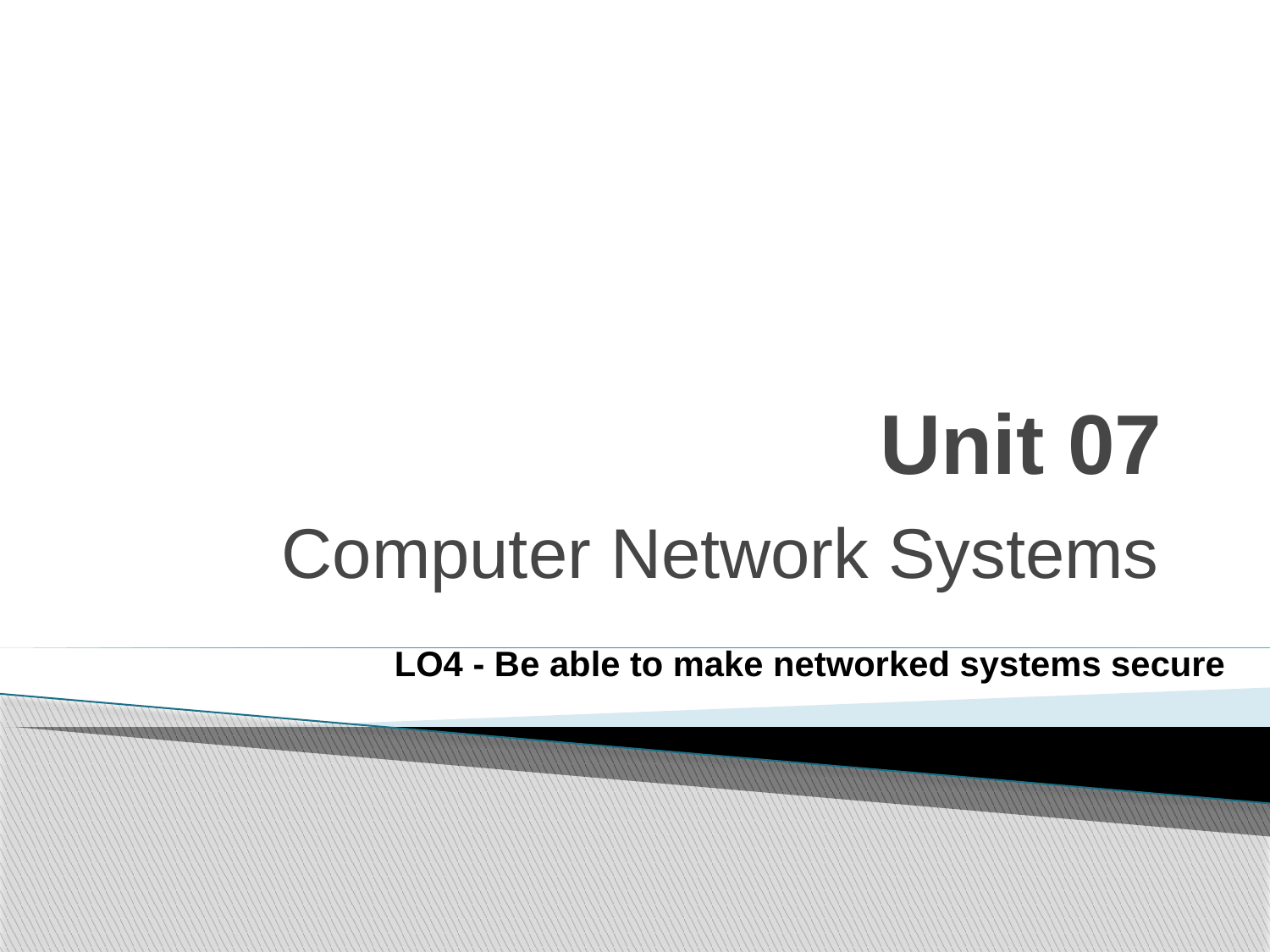

# Unit 07
Computer Network Systems
LO4 - Be able to make networked systems secure